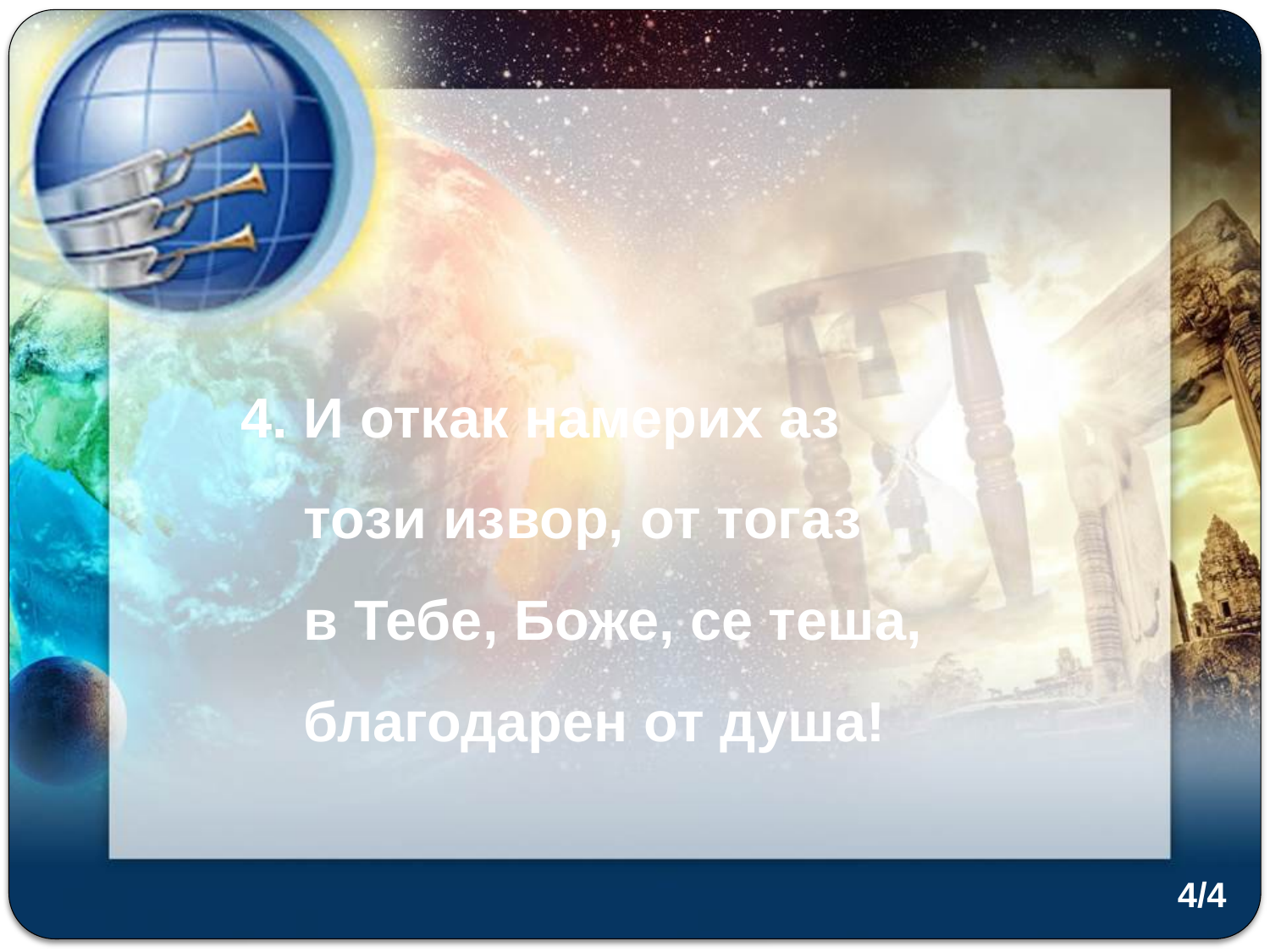

4. И откак намерих аз
    този извор, от тогаз
    в Тебе, Боже, се теша,
    благодарен от душа!
4/4